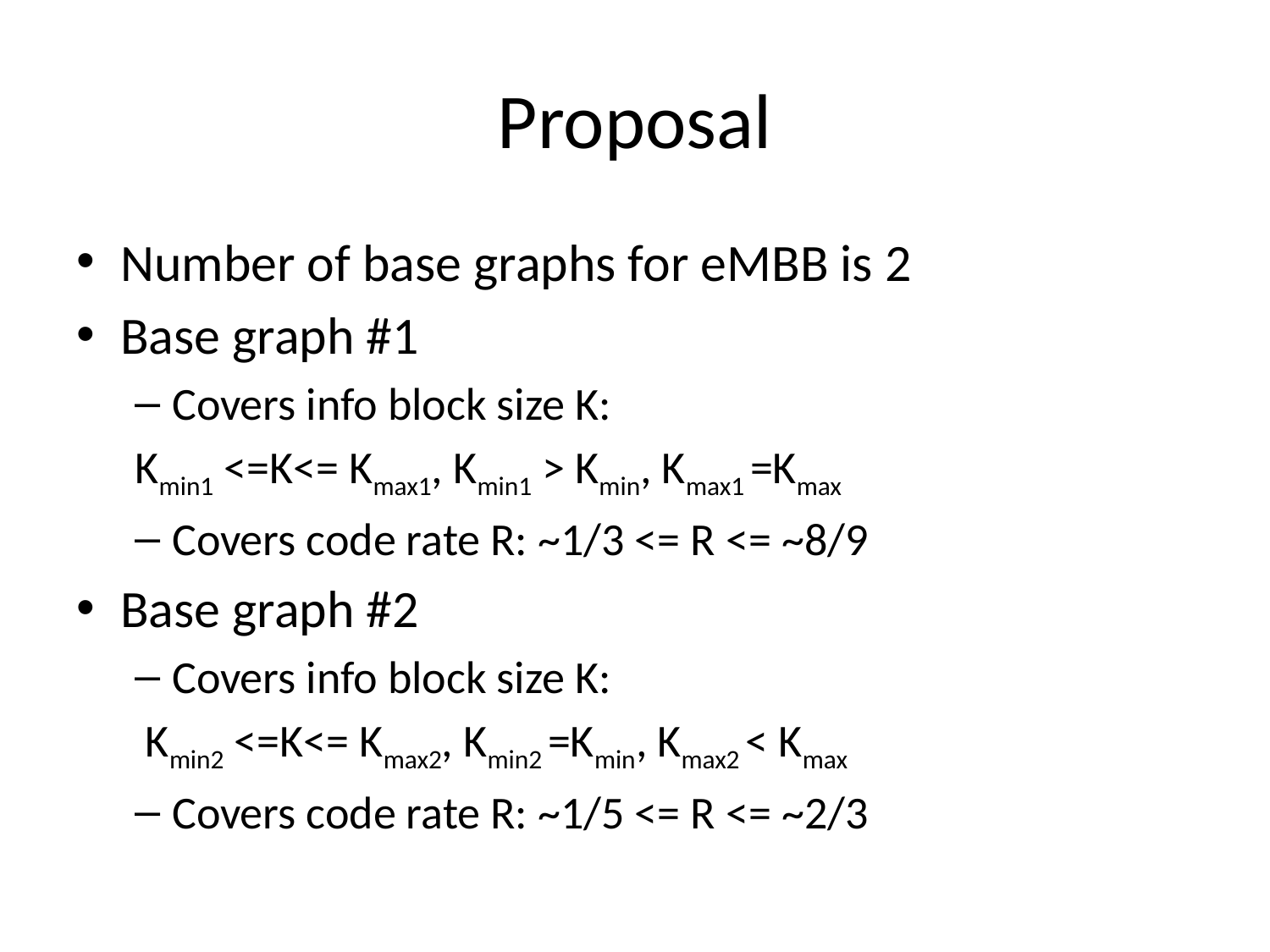

# Proposal
Number of base graphs for eMBB is 2
Base graph #1
Covers info block size K:
	Kmin1 <=K<= Kmax1, Kmin1 > Kmin, Kmax1 =Kmax
Covers code rate R: ~1/3 <= R <= ~8/9
Base graph #2
Covers info block size K:
	 Kmin2 <=K<= Kmax2, Kmin2 =Kmin, Kmax2 < Kmax
Covers code rate R: ~1/5 <= R <= ~2/3